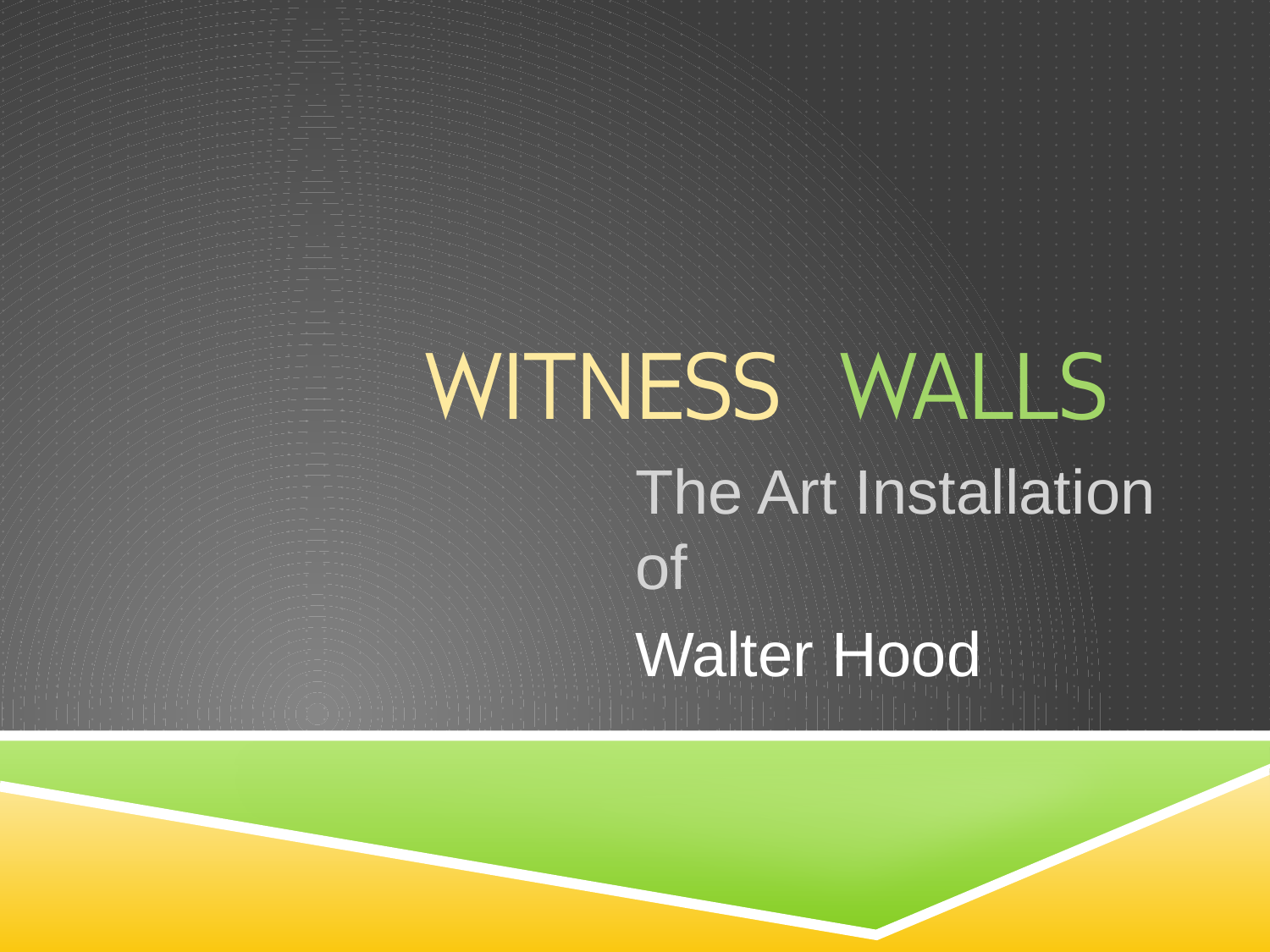

# Witness  Walls
The Art Installation of
Walter Hood